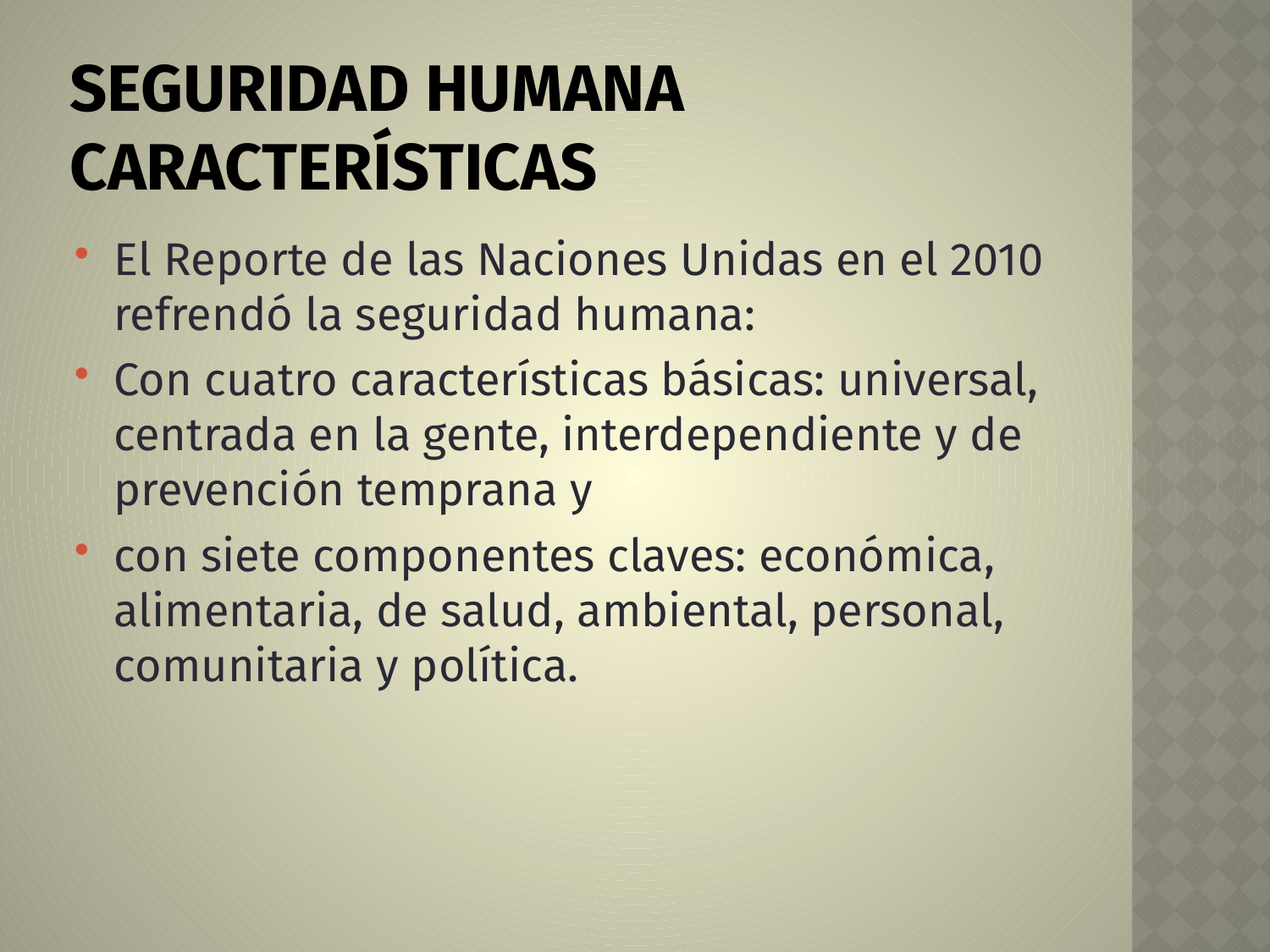

# SEGURIDAD HUMANA CARAcTERísticas
El Reporte de las Naciones Unidas en el 2010 refrendó la seguridad humana:
Con cuatro características básicas: universal, centrada en la gente, interdependiente y de prevención temprana y
con siete componentes claves: económica, alimentaria, de salud, ambiental, personal, comunitaria y política.